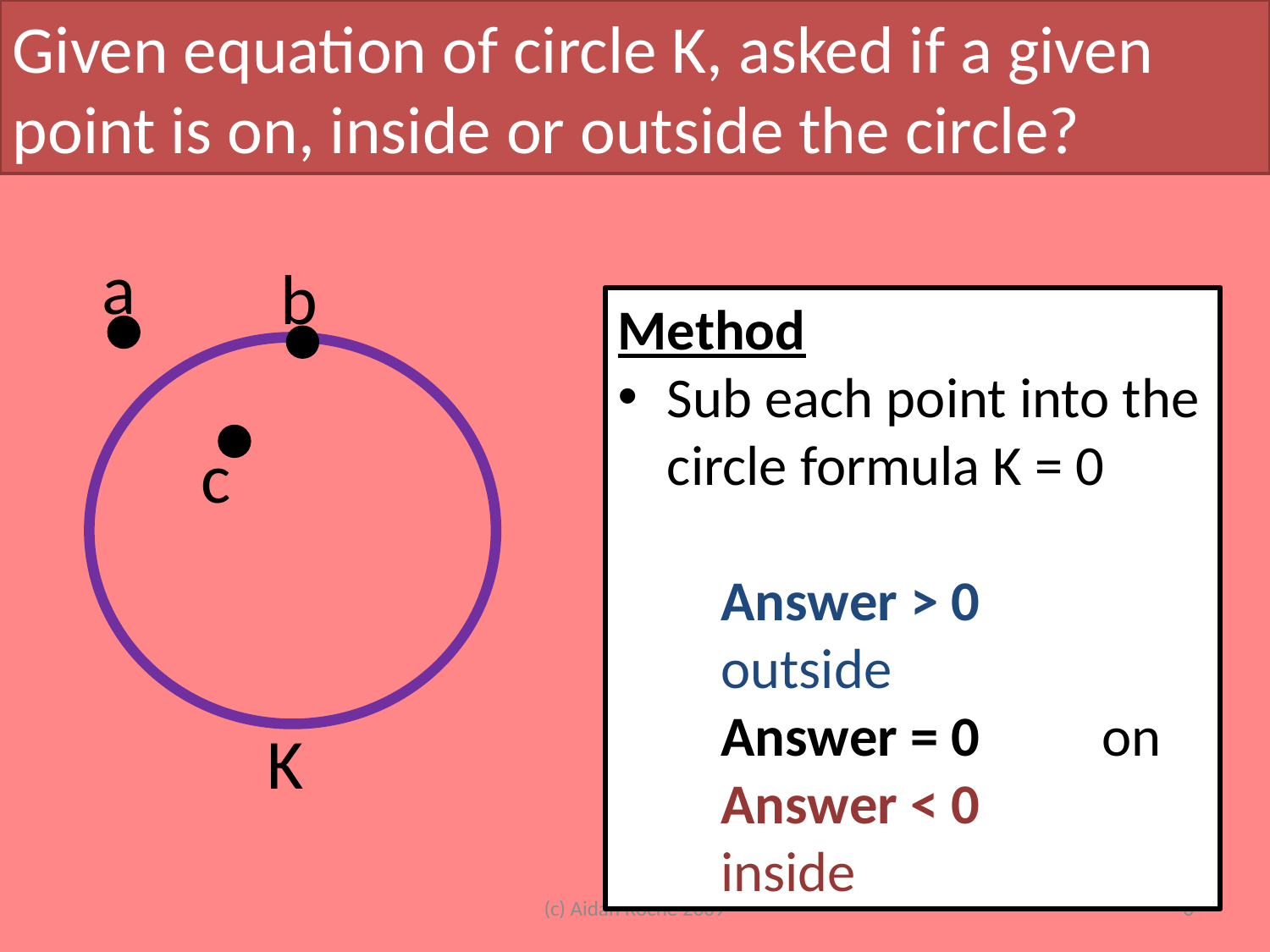

Given equation of circle K, asked if a given point is on, inside or outside the circle?
a
b
Method
Sub each point into the circle formula K = 0

	Answer > 0 	outside
	Answer = 0	on
	Answer < 0	inside

c

K
(c) Aidan Roche 2009
6